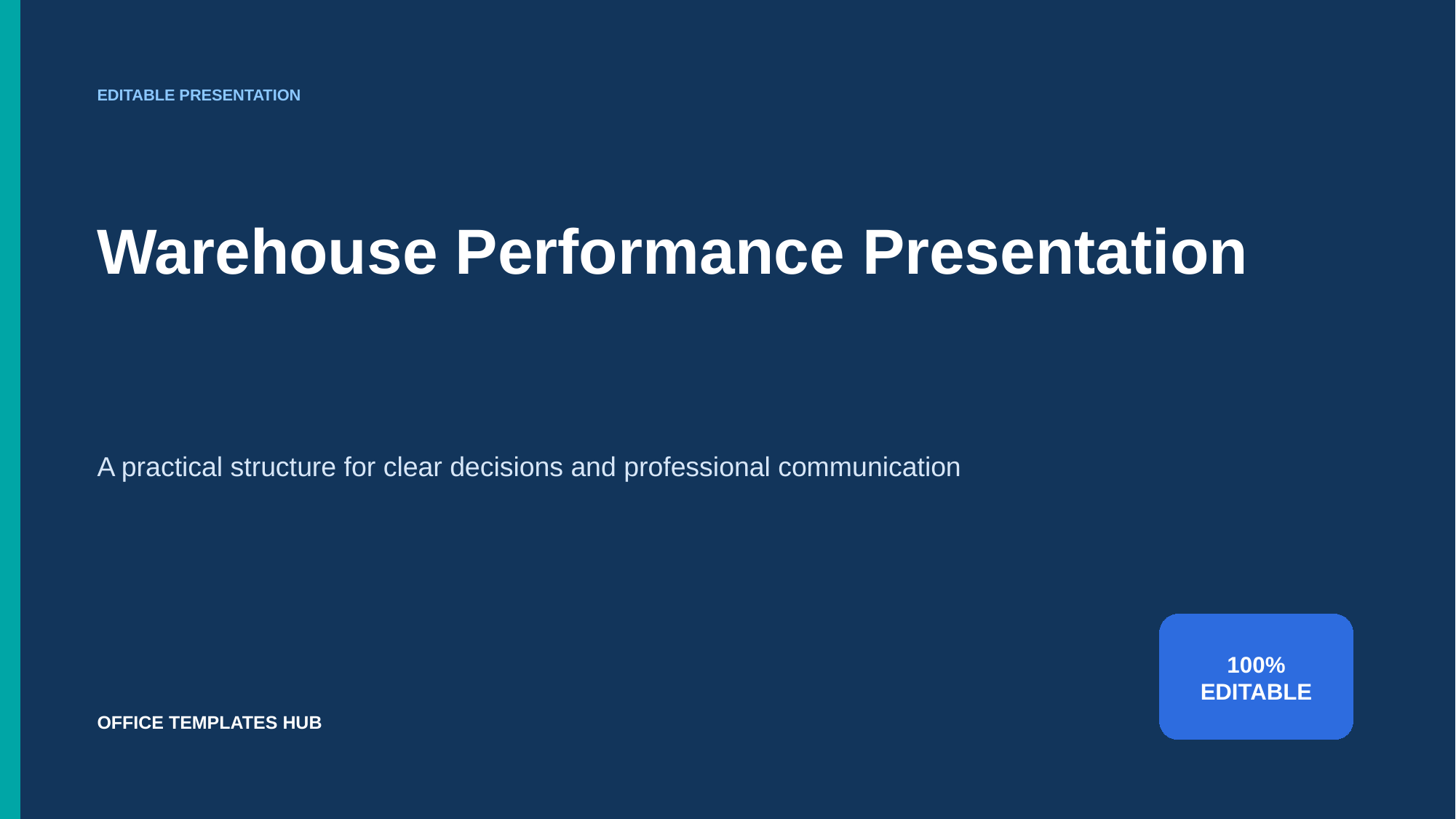

EDITABLE PRESENTATION
Warehouse Performance Presentation
A practical structure for clear decisions and professional communication

100%
EDITABLE
OFFICE TEMPLATES HUB